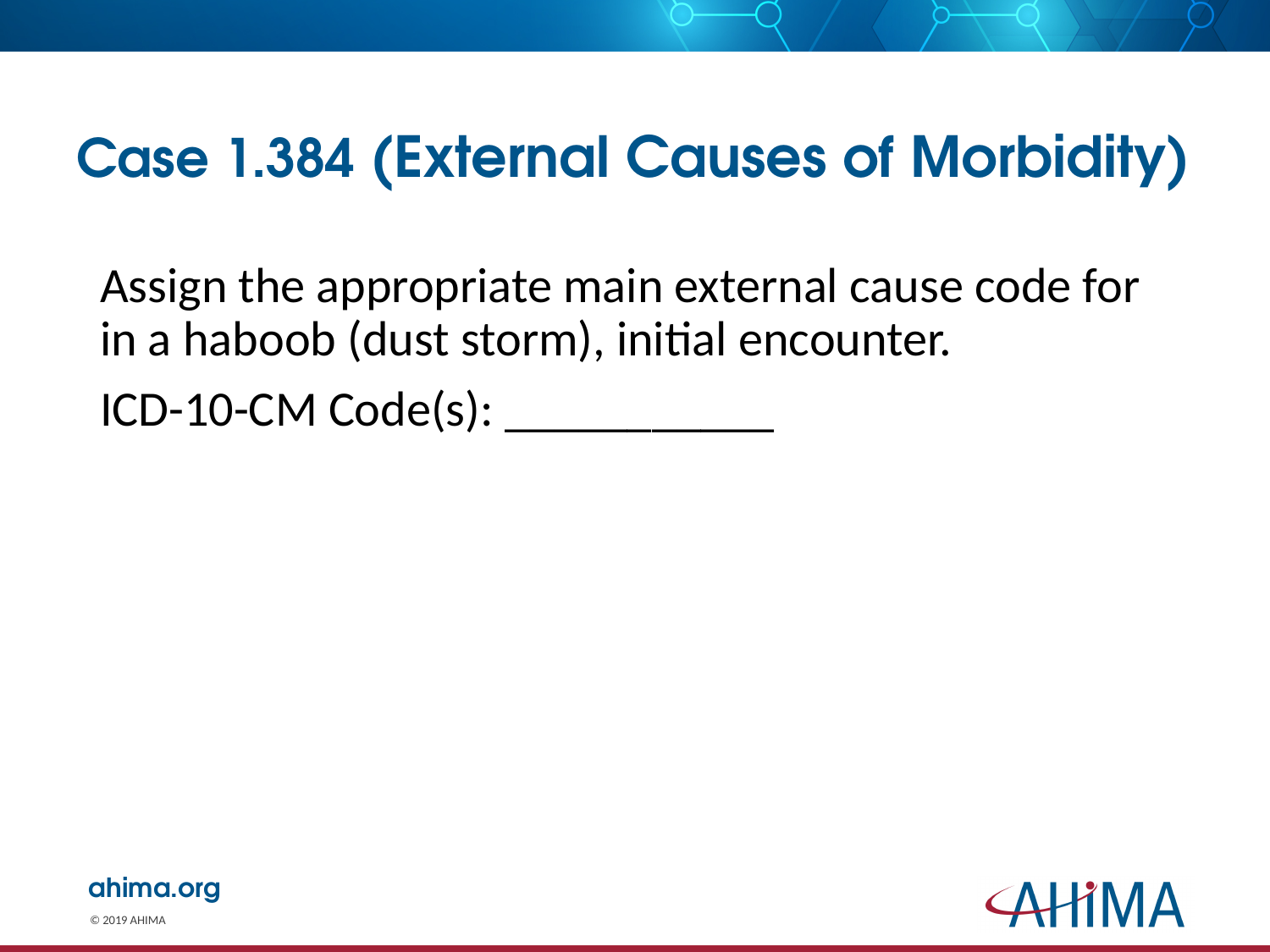

# Case 1.384 (External Causes of Morbidity)
Assign the appropriate main external cause code for in a haboob (dust storm), initial encounter.
ICD-10-CM Code(s): ___________